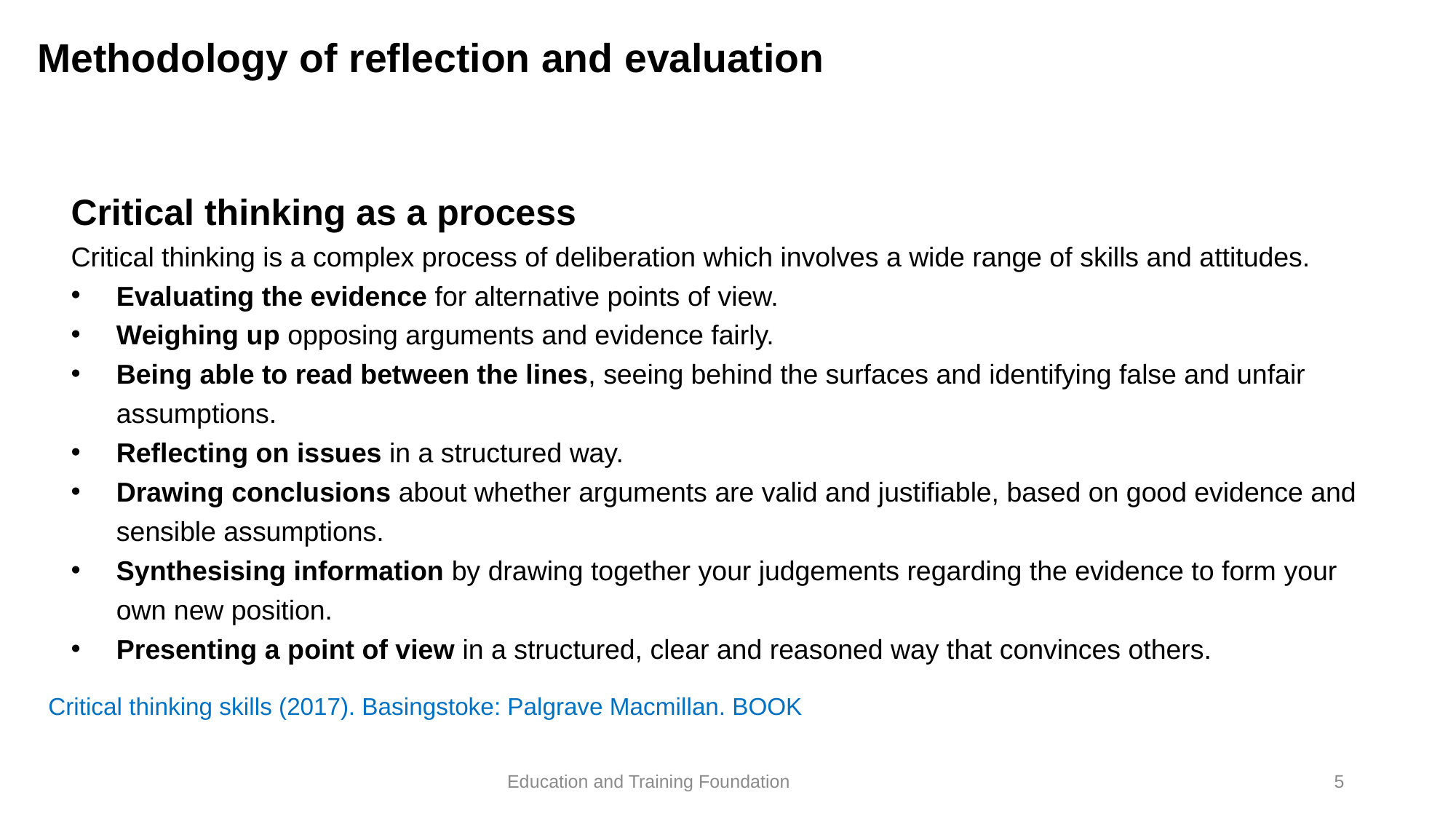

# Methodology of reflection and evaluation
Critical thinking as a process
Critical thinking is a complex process of deliberation which involves a wide range of skills and attitudes.
Evaluating the evidence for alternative points of view.
Weighing up opposing arguments and evidence fairly.
Being able to read between the lines, seeing behind the surfaces and identifying false and unfair assumptions.
Reflecting on issues in a structured way.
Drawing conclusions about whether arguments are valid and justifiable, based on good evidence and sensible assumptions.
Synthesising information by drawing together your judgements regarding the evidence to form your own new position.
Presenting a point of view in a structured, clear and reasoned way that convinces others.

 Critical thinking skills (2017). Basingstoke: Palgrave Macmillan. BOOK
5
Education and Training Foundation